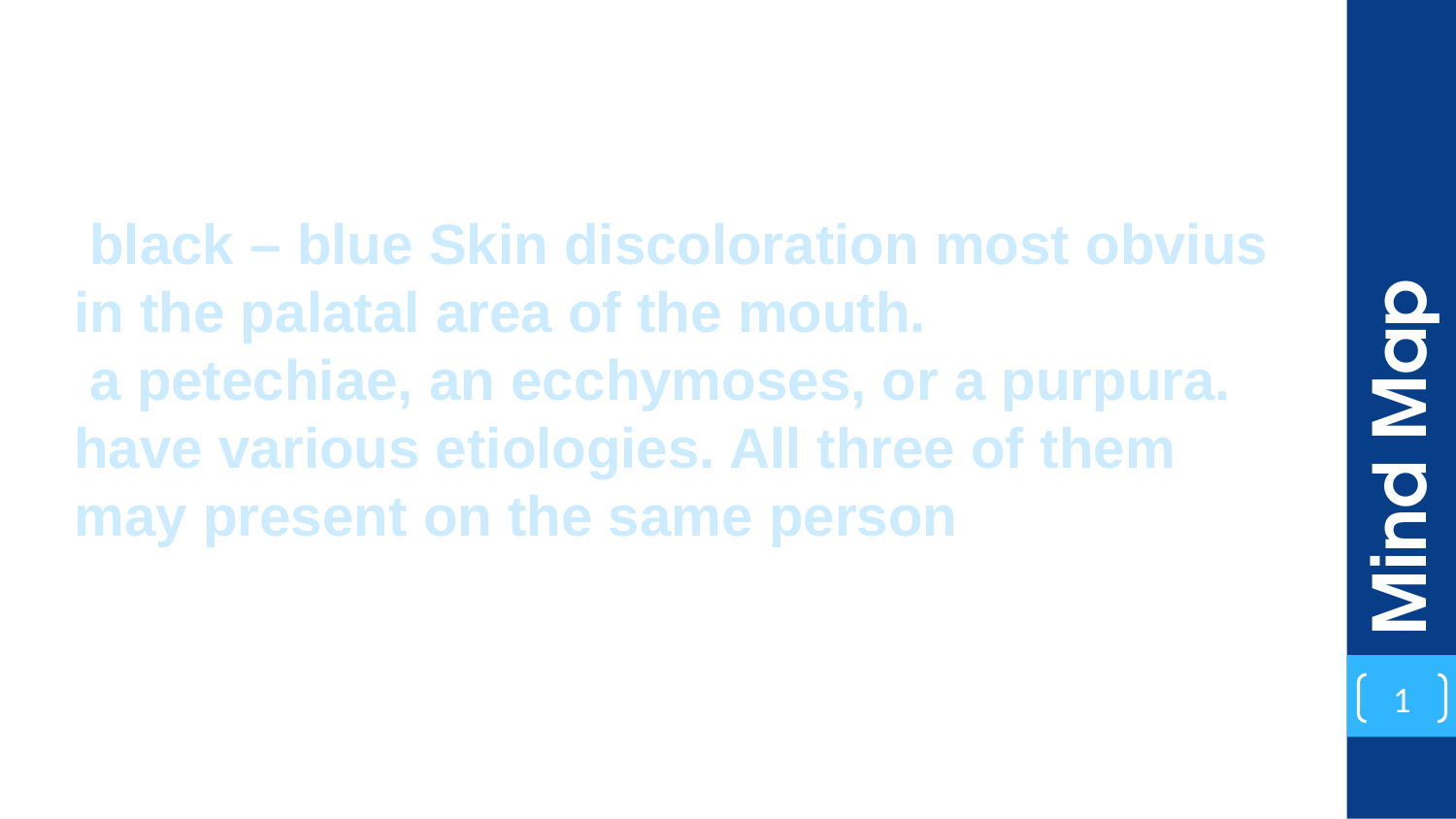

black – blue Skin discoloration most obvius in the palatal area of the mouth.
 a petechiae, an ecchymoses, or a purpura. have various etiologies. All three of them may present on the same person
Mind Map
1